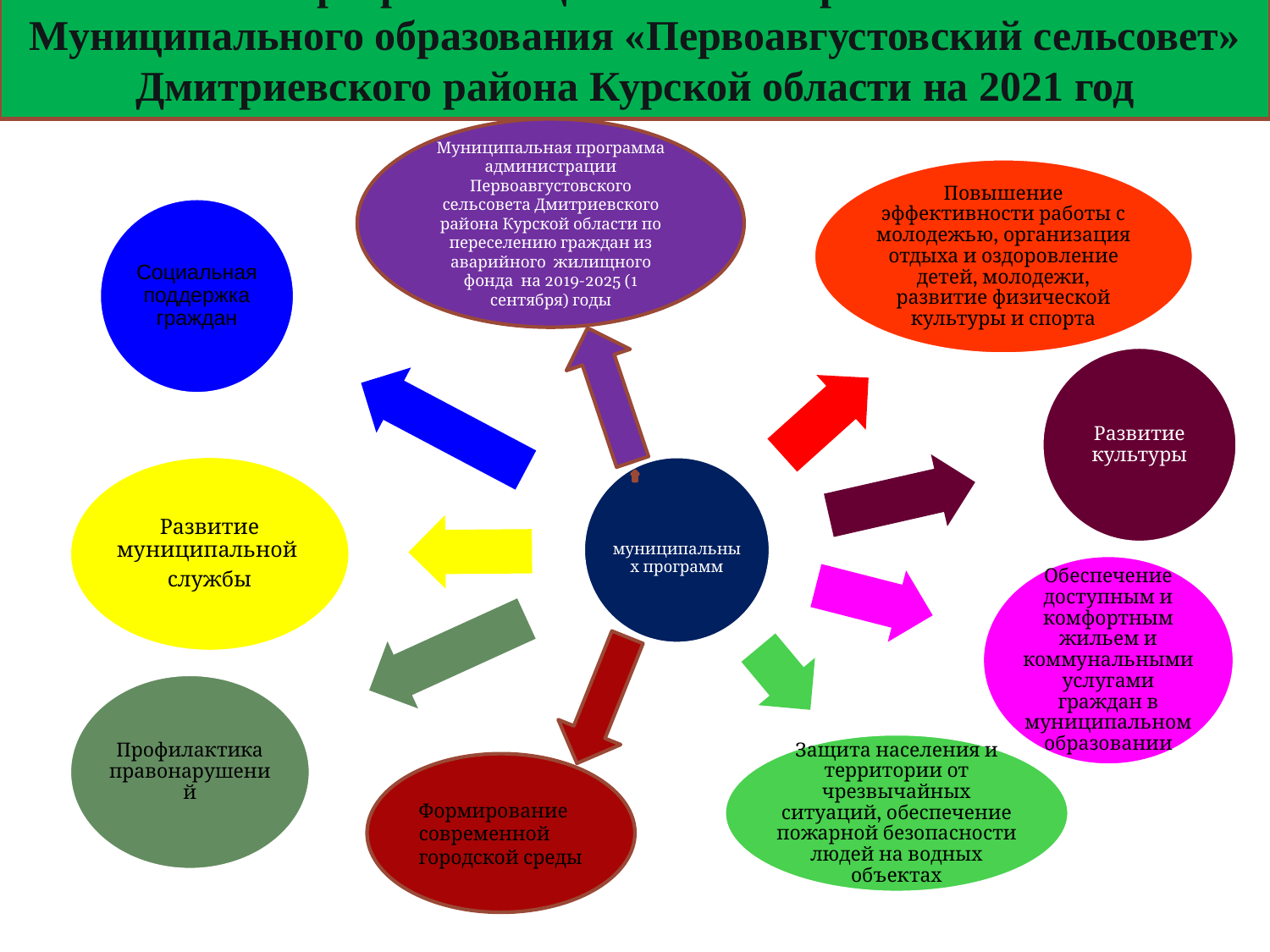

Программно-целевое планирование
Муниципального образования «Первоавгустовский сельсовет» Дмитриевского района Курской области на 2021 год

Создание единой системы муниципальных программ
Муниципальная программа администрации Первоавгустовского сельсовета Дмитриевского района Курской области по переселению граждан из аварийного  жилищного фонда  на 2019-2025 (1 сентября) годы
 муниципальных программ

Повышение эффективности работы с молодежью, организация отдыха и оздоровление детей, молодежи, развитие физической культуры и спорта

Развитие культуры

Обеспечение доступным и комфортным жильем и коммунальными услугами граждан в муниципальном образовании

Защита населения и территории от чрезвычайных ситуаций, обеспечение пожарной безопасности людей на водных объектах

Профилактика правонарушений

Развитие муниципальной
службы

Социальная поддержка граждан

Формирование  современной городской среды